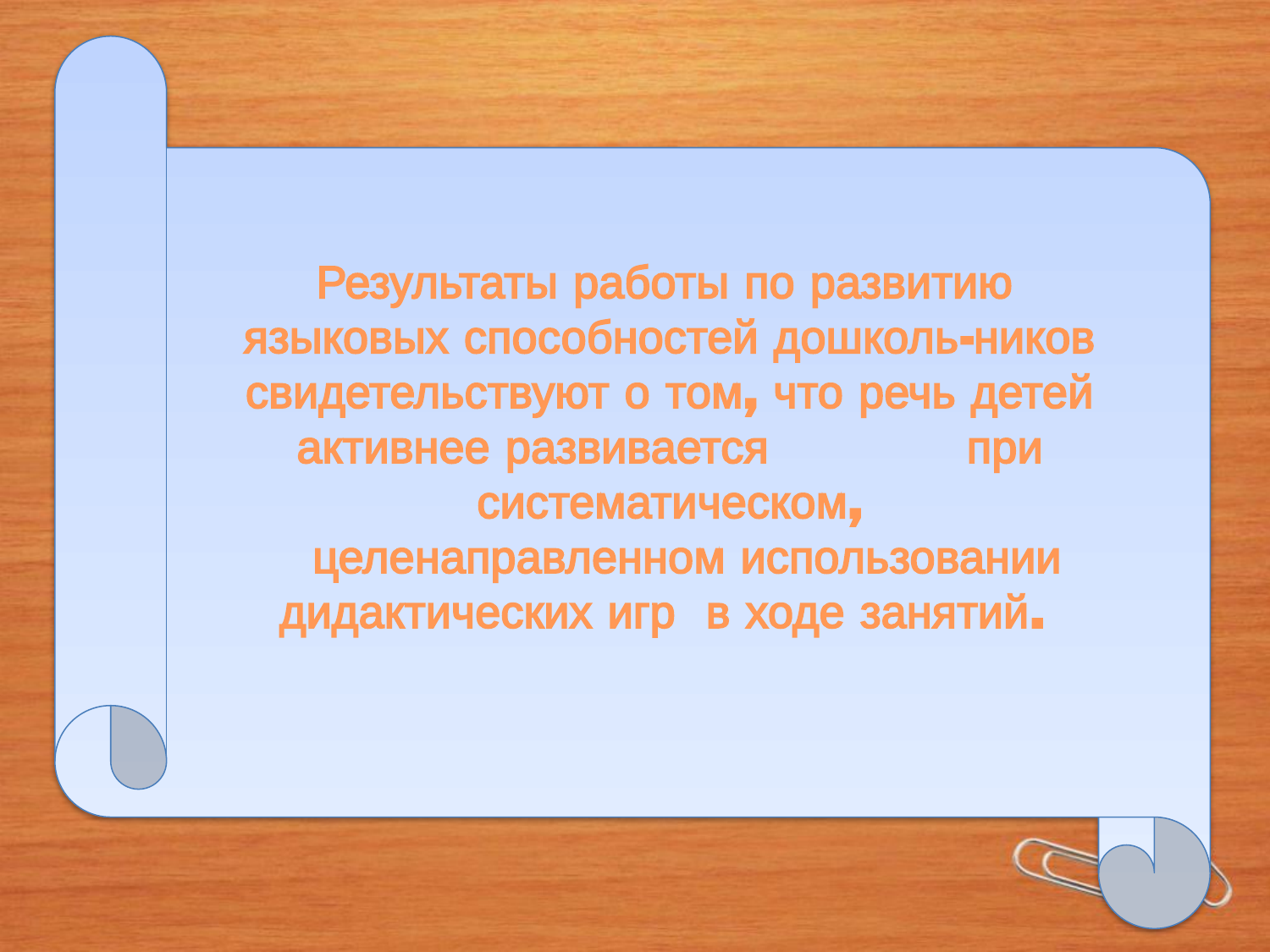

Результаты работы по развитию    языковых способностей дошколь-ников свидетельствуют о том, что речь детей активнее развивается             при систематическом,
целенаправленном использовании дидактических игр  в ходе занятий.